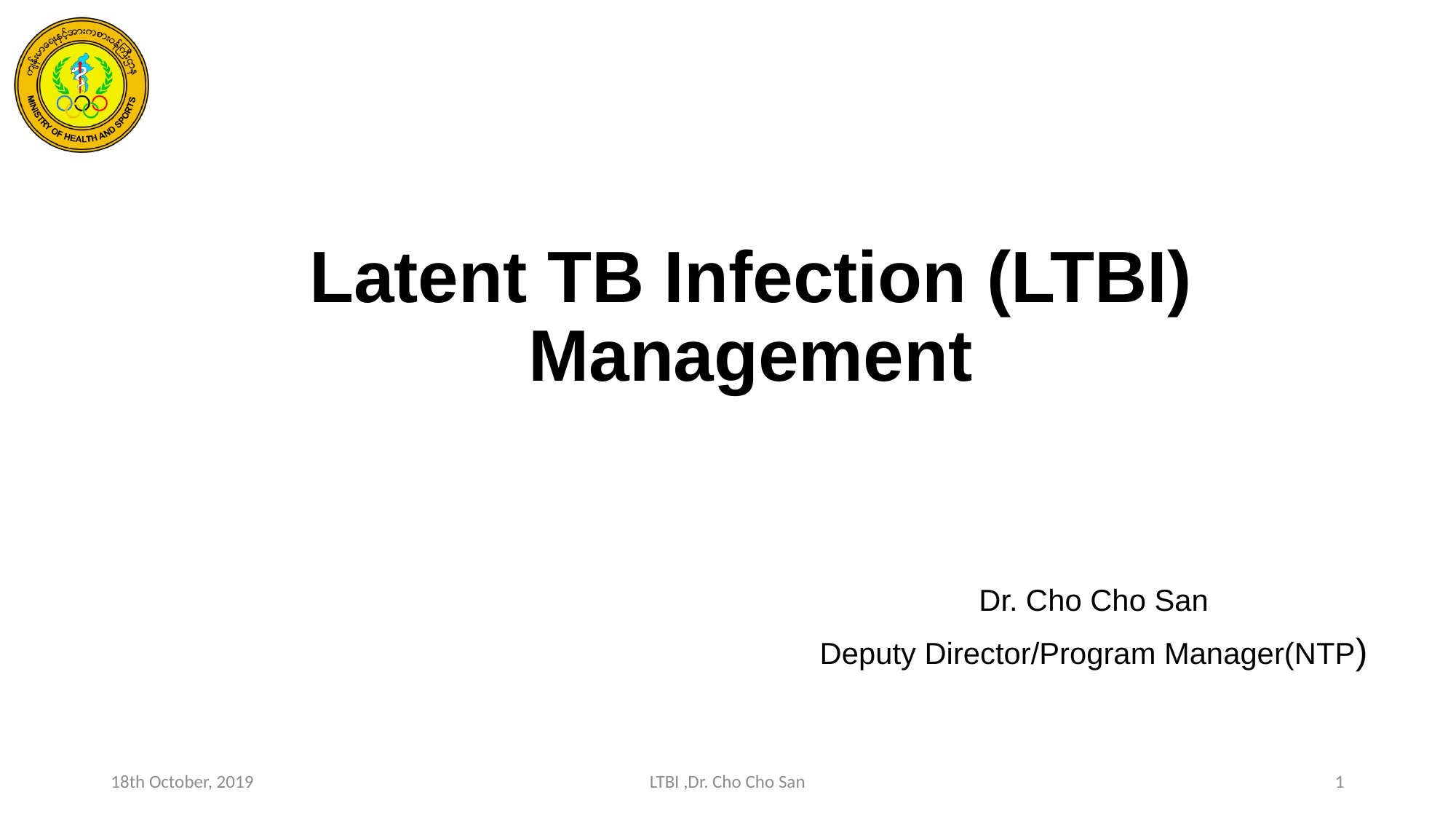

# Latent TB Infection (LTBI) Management
Dr. Cho Cho San
Deputy Director/Program Manager(NTP)

18th October, 2019
LTBI ,Dr. Cho Cho San
1